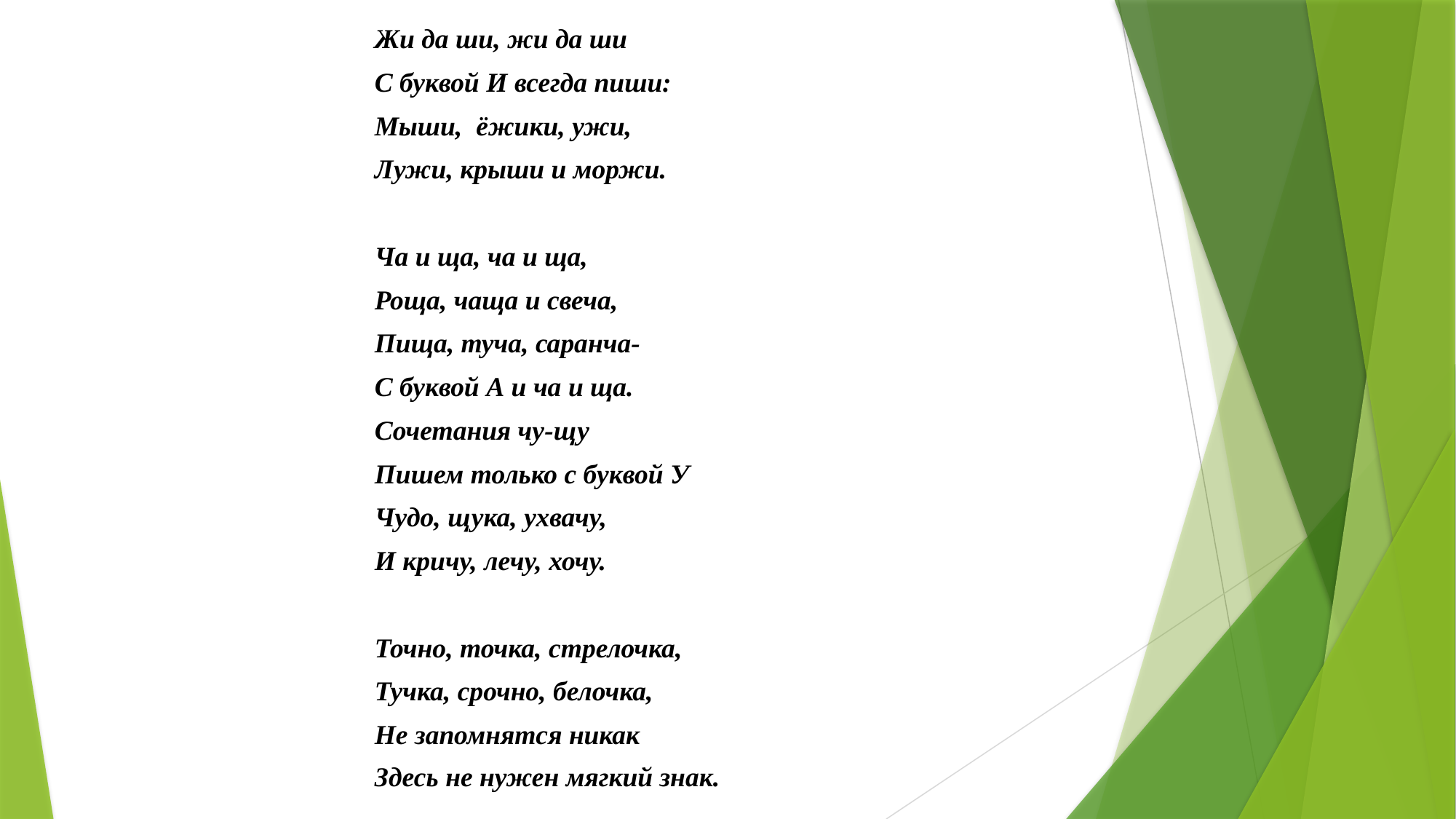

Жи да ши, жи да ши
С буквой И всегда пиши:
Мыши,  ёжики, ужи,
Лужи, крыши и моржи.

Ча и ща, ча и ща,
Роща, чаща и свеча,
Пища, туча, саранча-
С буквой А и ча и ща.
Сочетания чу-щу
Пишем только с буквой У
Чудо, щука, ухвачу,
И кричу, лечу, хочу.

Точно, точка, стрелочка,
Тучка, срочно, белочка,
Не запомнятся никак
Здесь не нужен мягкий знак.